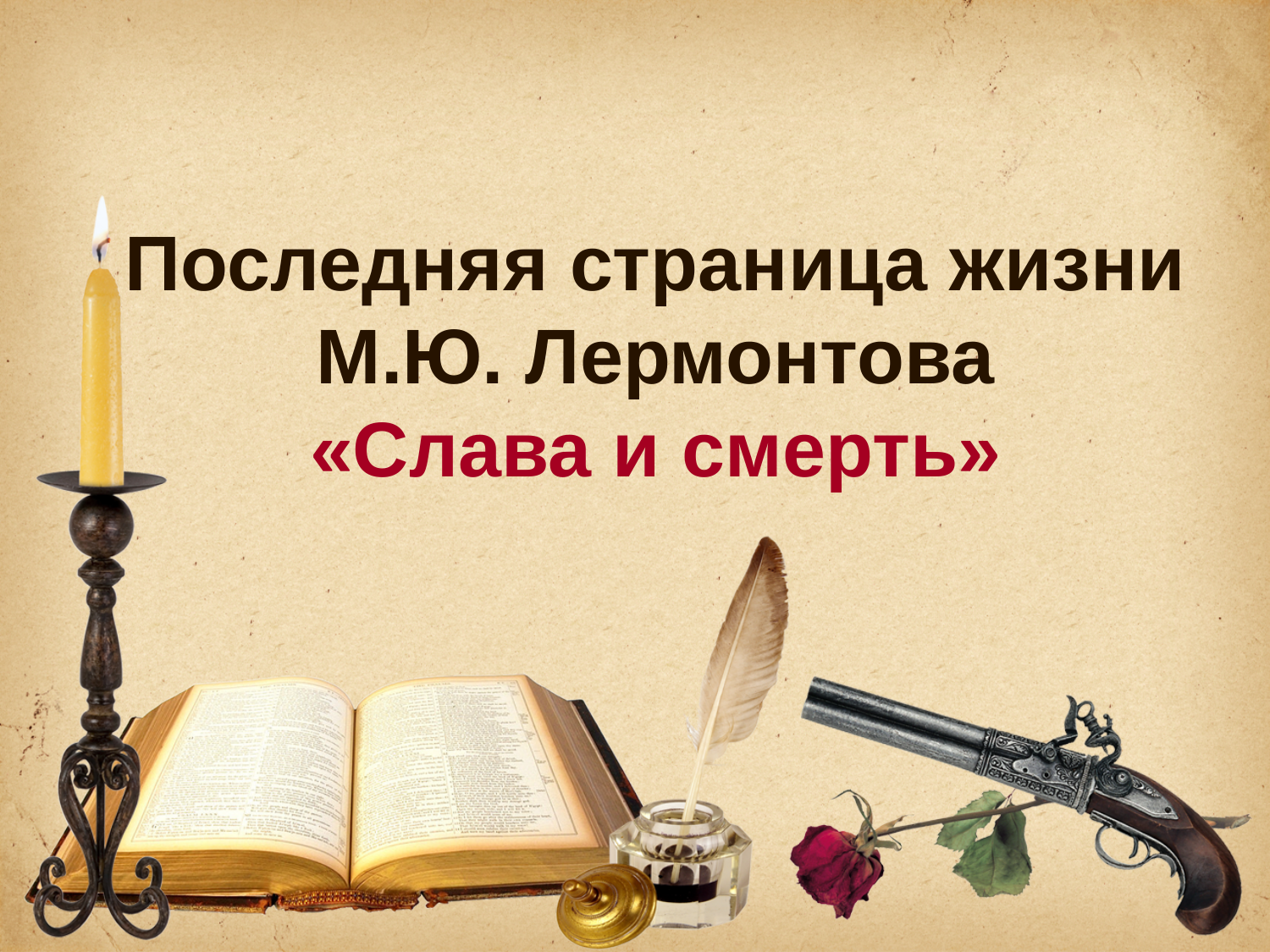

Последняя страница жизни
 М.Ю. Лермонтова
«Слава и смерть»